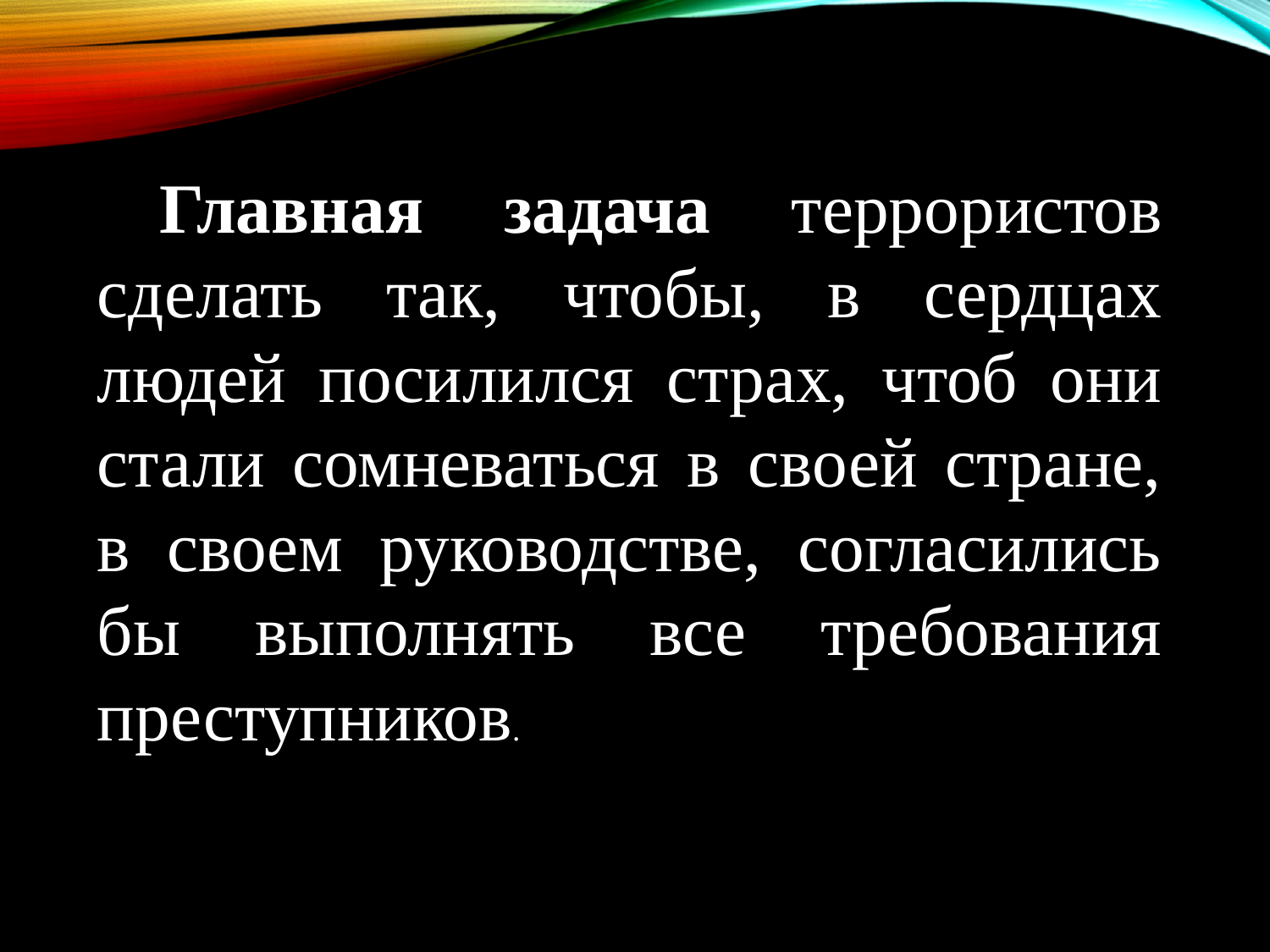

Главная задача террористов сделать так, чтобы, в сердцах людей посилился страх, чтоб они стали сомневаться в своей стране, в своем руководстве, согласились бы выполнять все требования преступников.